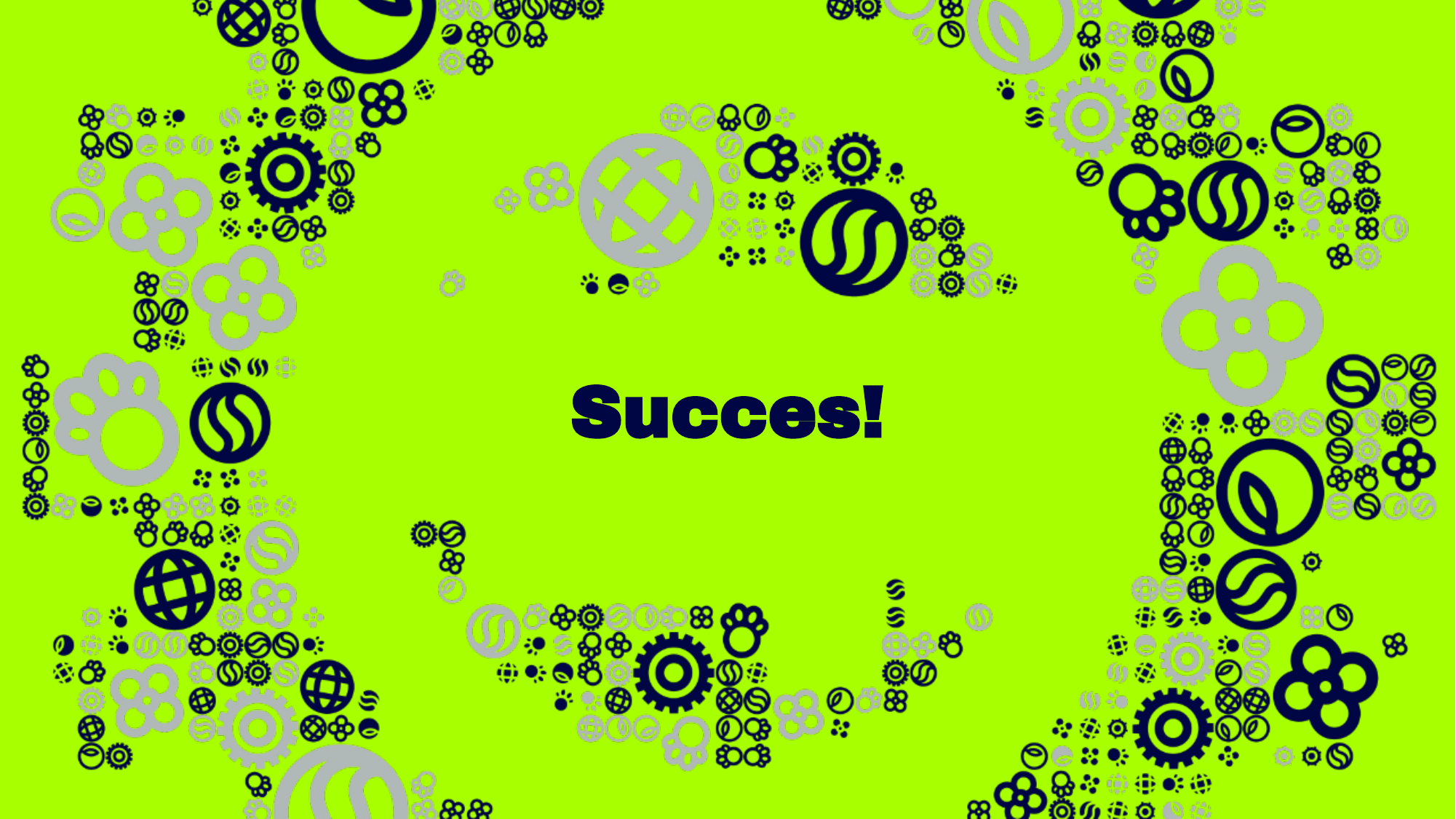

# Succes!
7
Onderwerp van de presentatie
19-9-2023